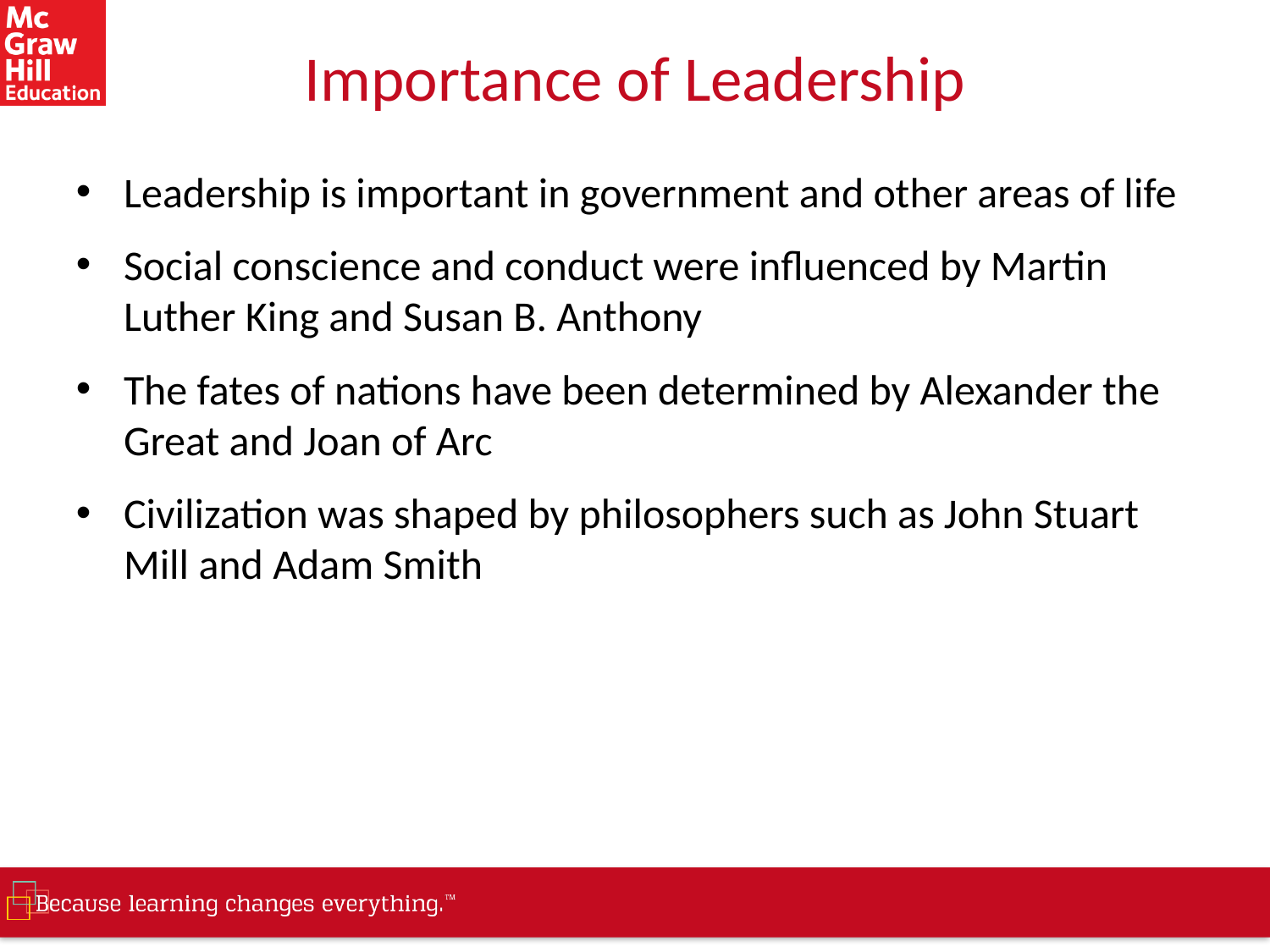

# Importance of Leadership
Leadership is important in government and other areas of life
Social conscience and conduct were influenced by Martin Luther King and Susan B. Anthony
The fates of nations have been determined by Alexander the Great and Joan of Arc
Civilization was shaped by philosophers such as John Stuart Mill and Adam Smith